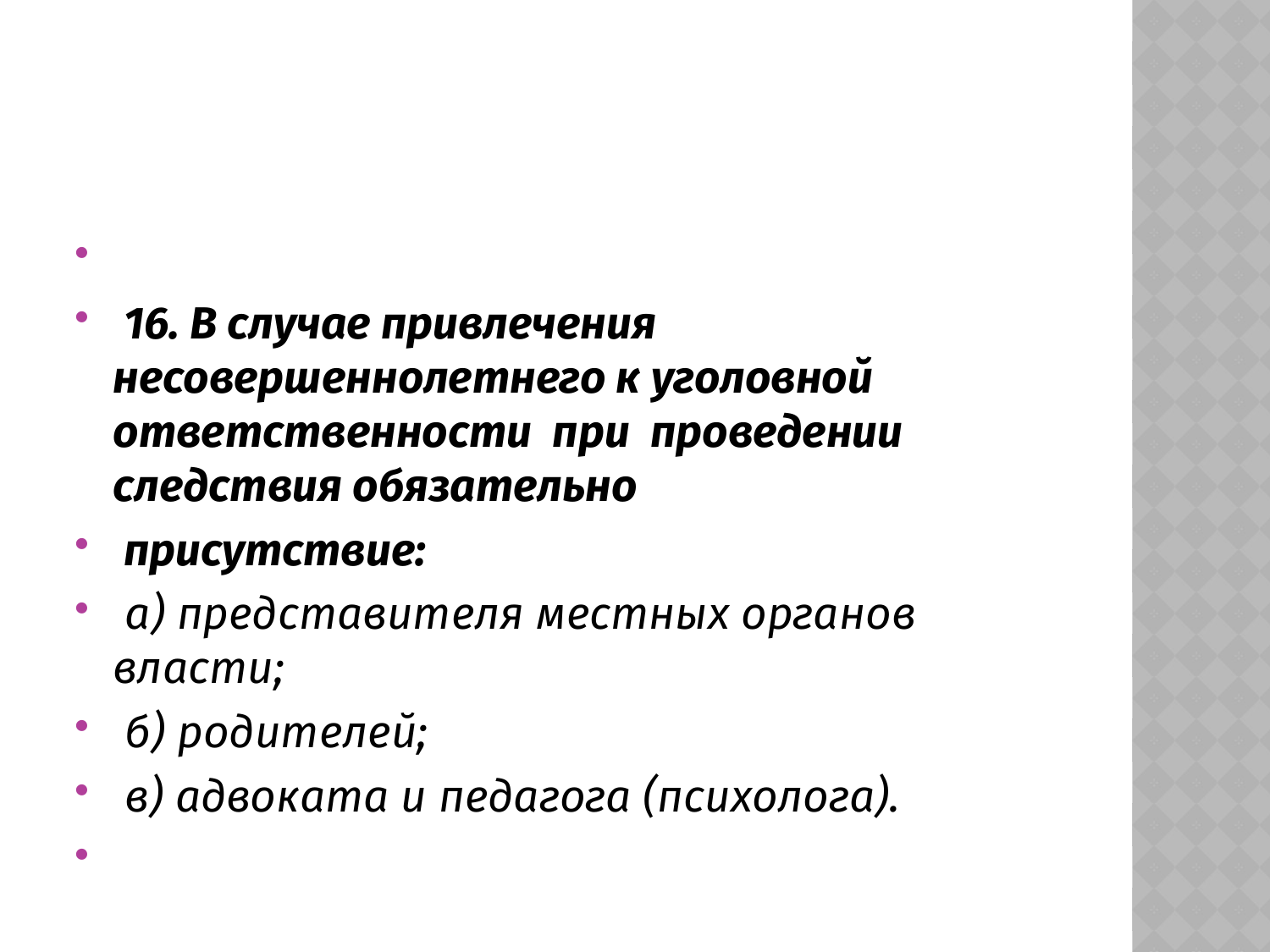

#

 16. В случае привлечения несовершеннолетнего к уголовной ответственности  при  проведении следствия обязательно
 присутствие:
 а) представителя местных органов власти;
 б) родителей;
 в) адвоката и педагога (психолога).